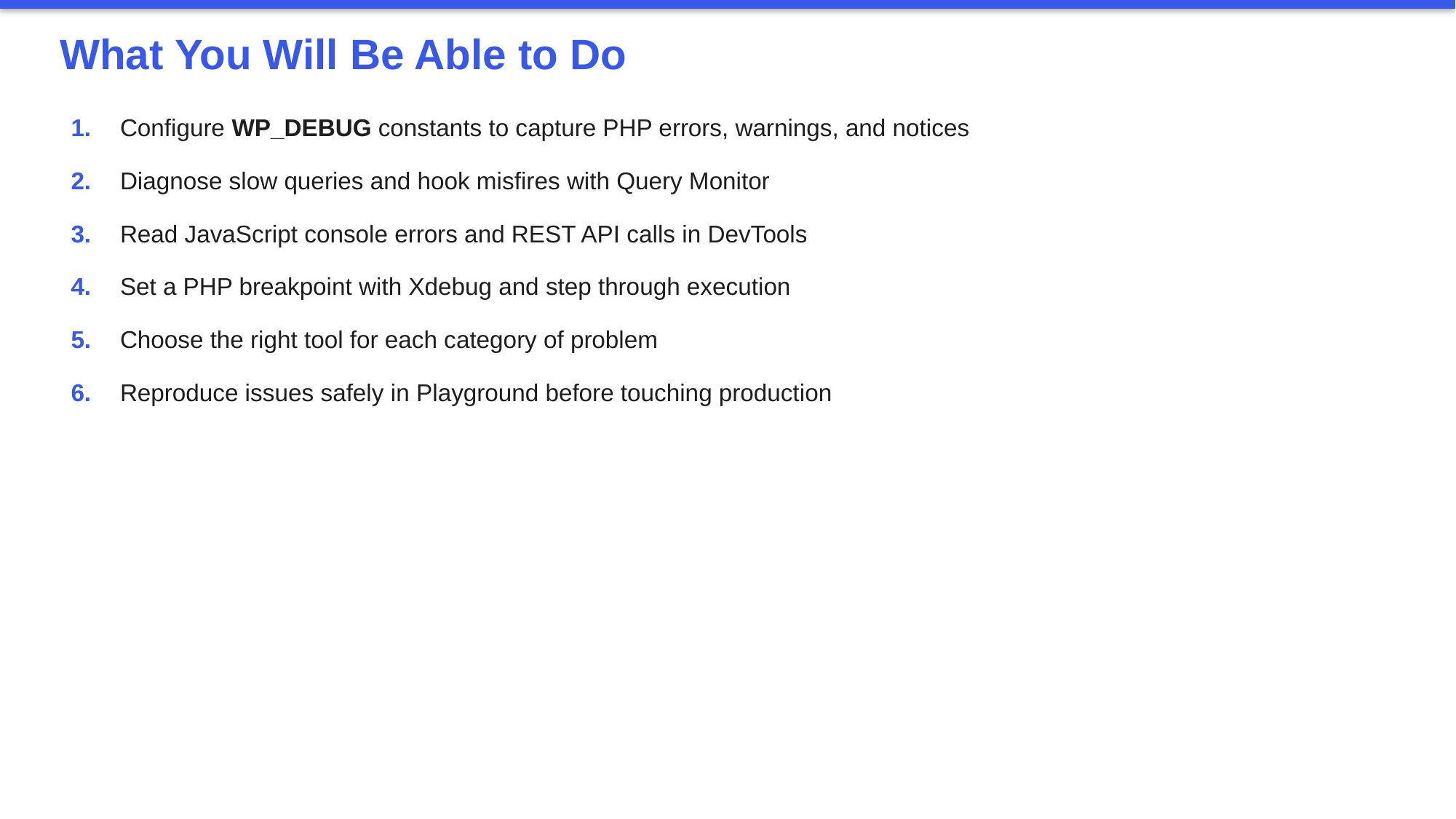

What You Will Be Able to Do
1.	Configure WP_DEBUG constants to capture PHP errors, warnings, and notices
2.	Diagnose slow queries and hook misfires with Query Monitor
3.	Read JavaScript console errors and REST API calls in DevTools
4.	Set a PHP breakpoint with Xdebug and step through execution
5.	Choose the right tool for each category of problem
6.	Reproduce issues safely in Playground before touching production